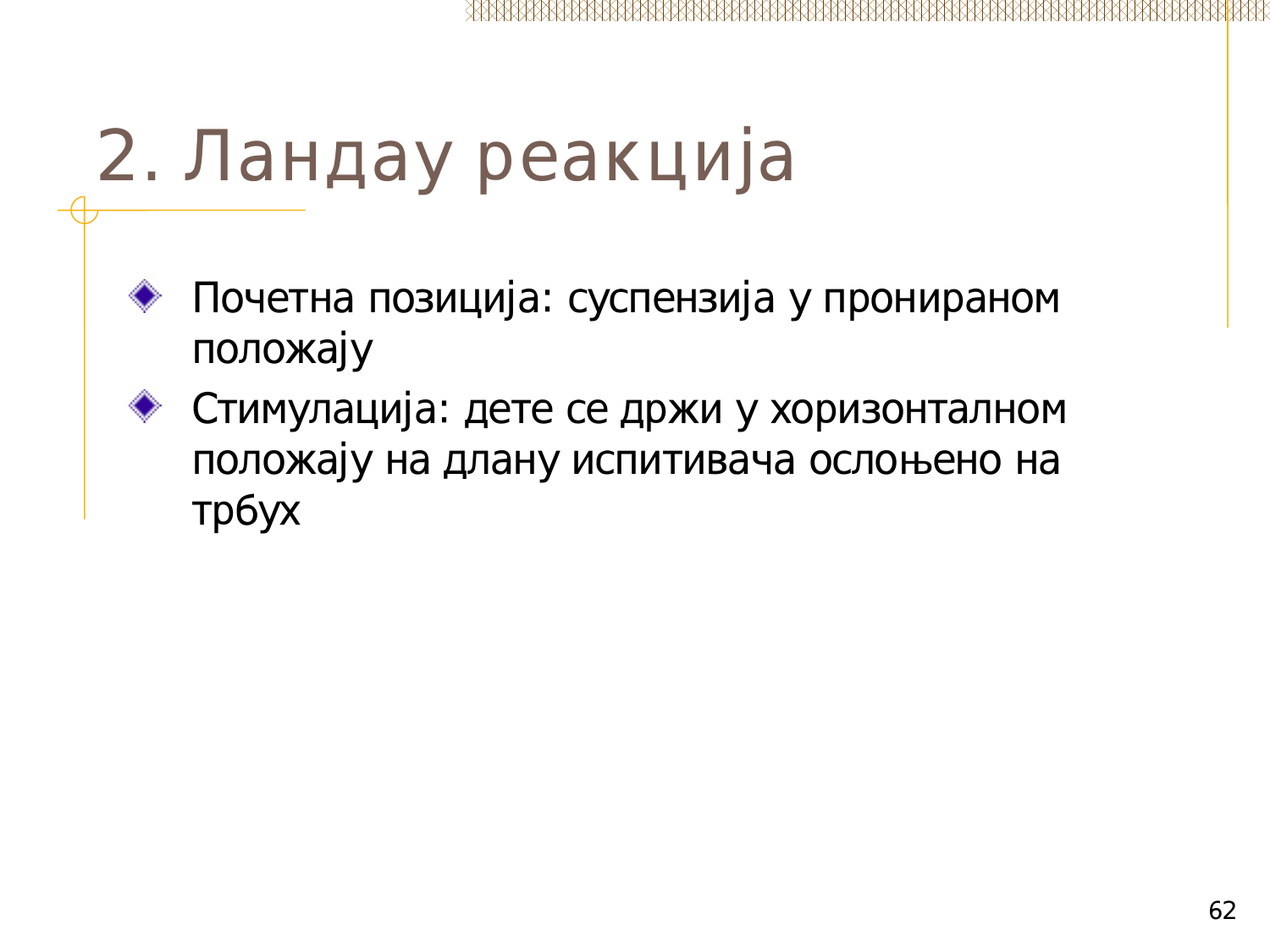

# 2. Ландау реакција
Почетна позиција: суспензија у пронираном положају
Стимулација: дете се држи у хоризонталном положају на длану испитивача ослоњено на трбух
62